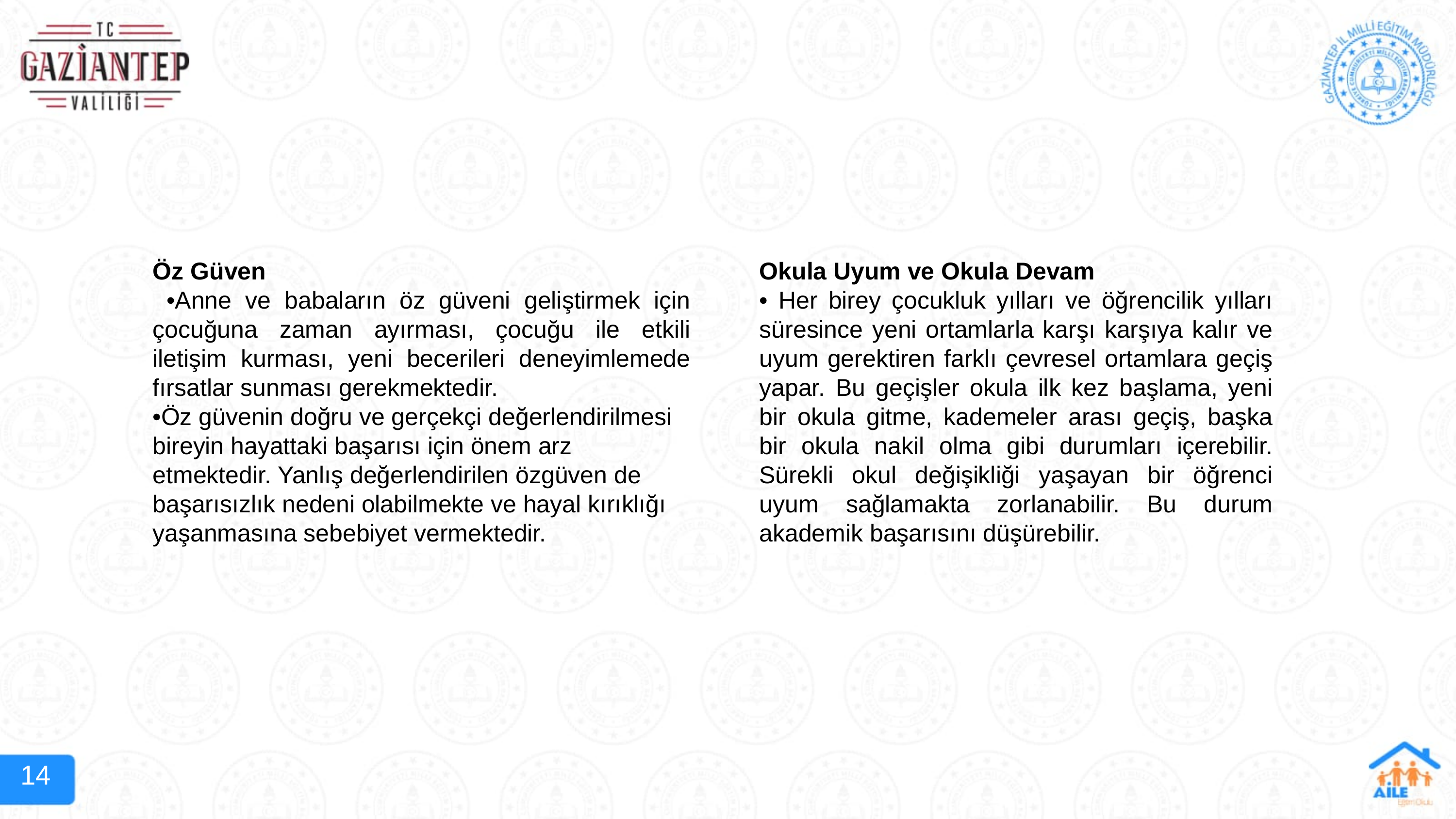

Öz Güven
 •Anne ve babaların öz güveni geliştirmek için çocuğuna zaman ayırması, çocuğu ile etkili iletişim kurması, yeni becerileri deneyimlemede fırsatlar sunması gerekmektedir.
•Öz güvenin doğru ve gerçekçi değerlendirilmesi bireyin hayattaki başarısı için önem arz etmektedir. Yanlış değerlendirilen özgüven de başarısızlık nedeni olabilmekte ve hayal kırıklığı yaşanmasına sebebiyet vermektedir.
Okula Uyum ve Okula Devam
• Her birey çocukluk yılları ve öğrencilik yılları süresince yeni ortamlarla karşı karşıya kalır ve uyum gerektiren farklı çevresel ortamlara geçiş yapar. Bu geçişler okula ilk kez başlama, yeni bir okula gitme, kademeler arası geçiş, başka bir okula nakil olma gibi durumları içerebilir. Sürekli okul değişikliği yaşayan bir öğrenci uyum sağlamakta zorlanabilir. Bu durum akademik başarısını düşürebilir.
14